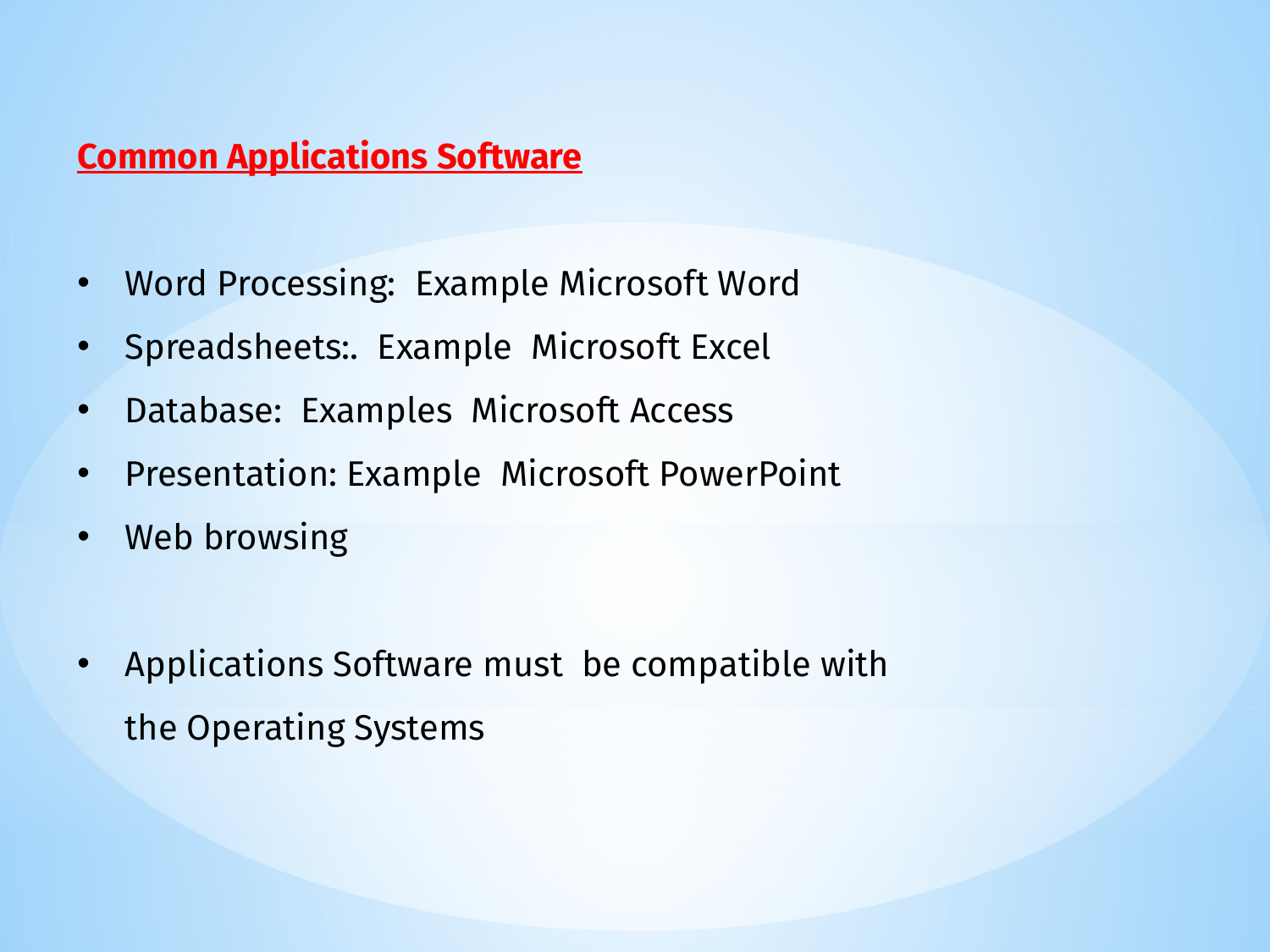

Common Applications Software

Word Processing:  Example Microsoft Word
Spreadsheets:.  Example  Microsoft Excel
Database:  Examples  Microsoft Access
Presentation: Example  Microsoft PowerPoint
Web browsing

Applications Software must  be compatible with the Operating Systems